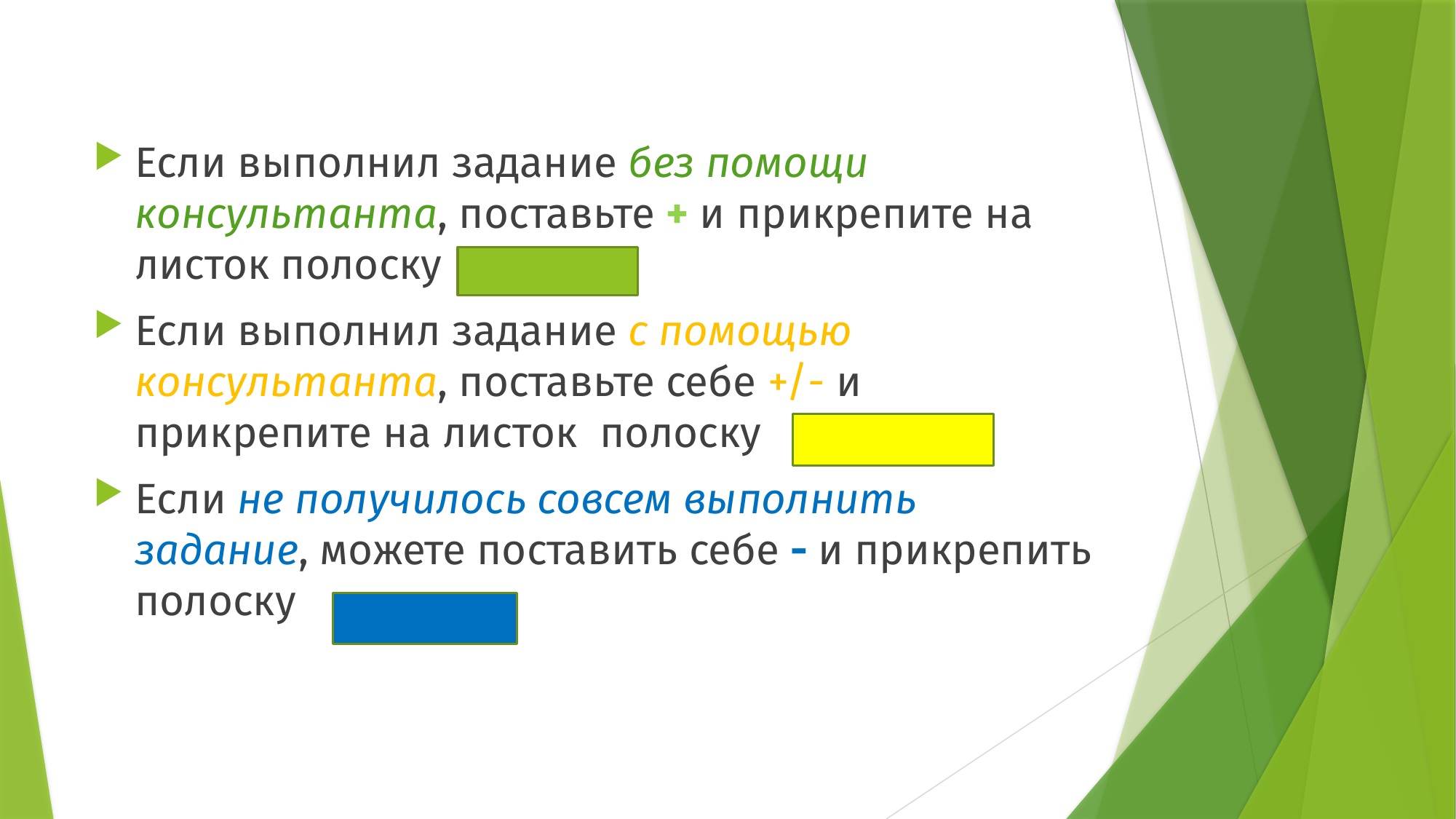

Если выполнил задание без помощи консультанта, поставьте + и прикрепите на листок полоску
Если выполнил задание с помощью консультанта, поставьте себе +/- и прикрепите на листок  полоску
Если не получилось совсем выполнить задание, можете поставить себе - и прикрепить полоску